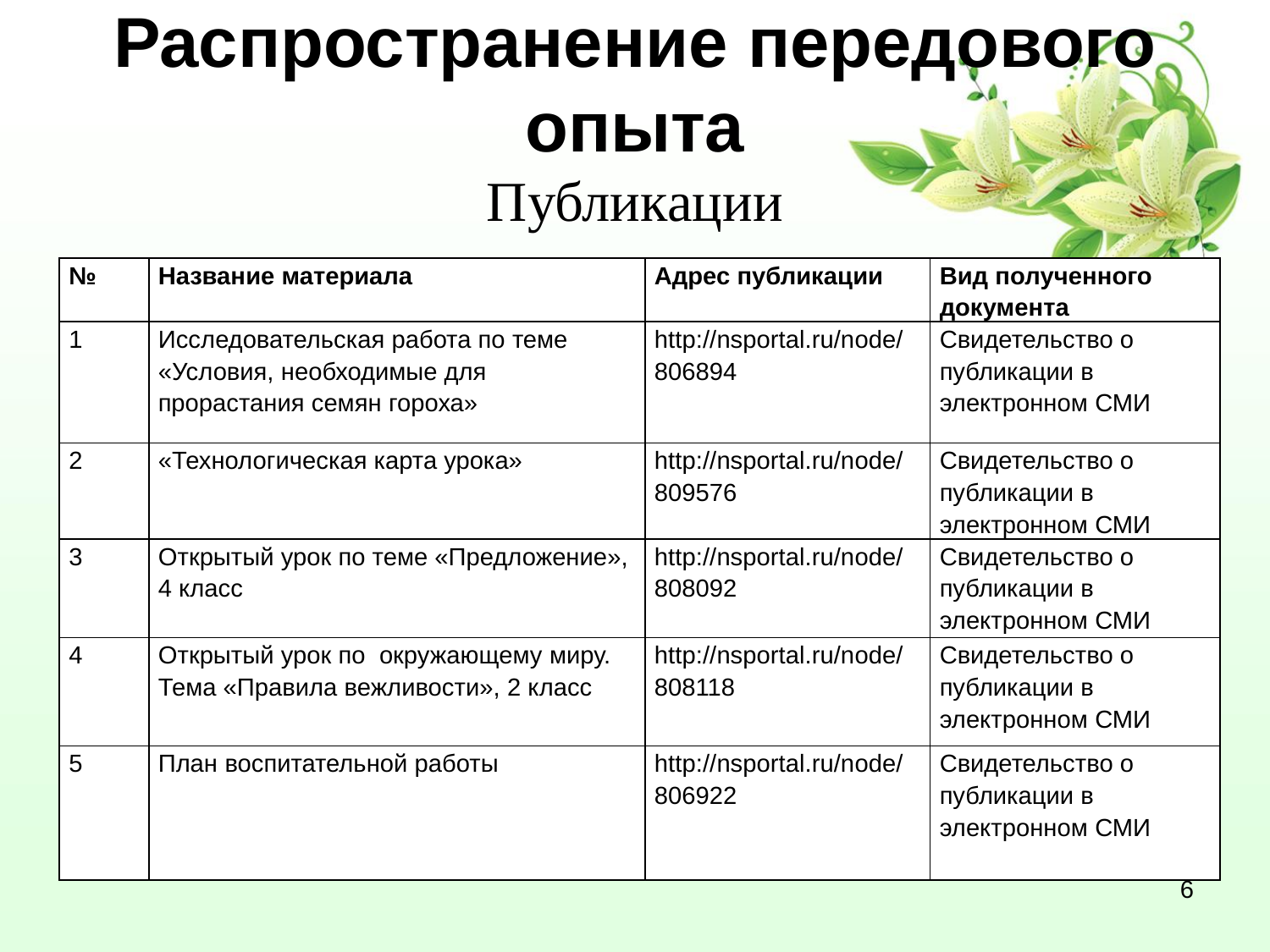

# Распространение передового опыта
Публикации

| № | Название материала | Адрес публикации | Вид полученного документа |
| --- | --- | --- | --- |
| 1 | Исследовательская работа по теме «Условия, необходимые для прорастания семян гороха» | http://nsportal.ru/node/806894 | Свидетельство о публикации в электронном СМИ |
| 2 | «Технологическая карта урока» | http://nsportal.ru/node/809576 | Свидетельство о публикации в электронном СМИ |
| 3 | Открытый урок по теме «Предложение», 4 класс | http://nsportal.ru/node/808092 | Свидетельство о публикации в электронном СМИ |
| 4 | Открытый урок по окружающему миру. Тема «Правила вежливости», 2 класс | http://nsportal.ru/node/808118 | Свидетельство о публикации в электронном СМИ |
| 5 | План воспитательной работы | http://nsportal.ru/node/806922 | Свидетельство о публикации в электронном СМИ |
6